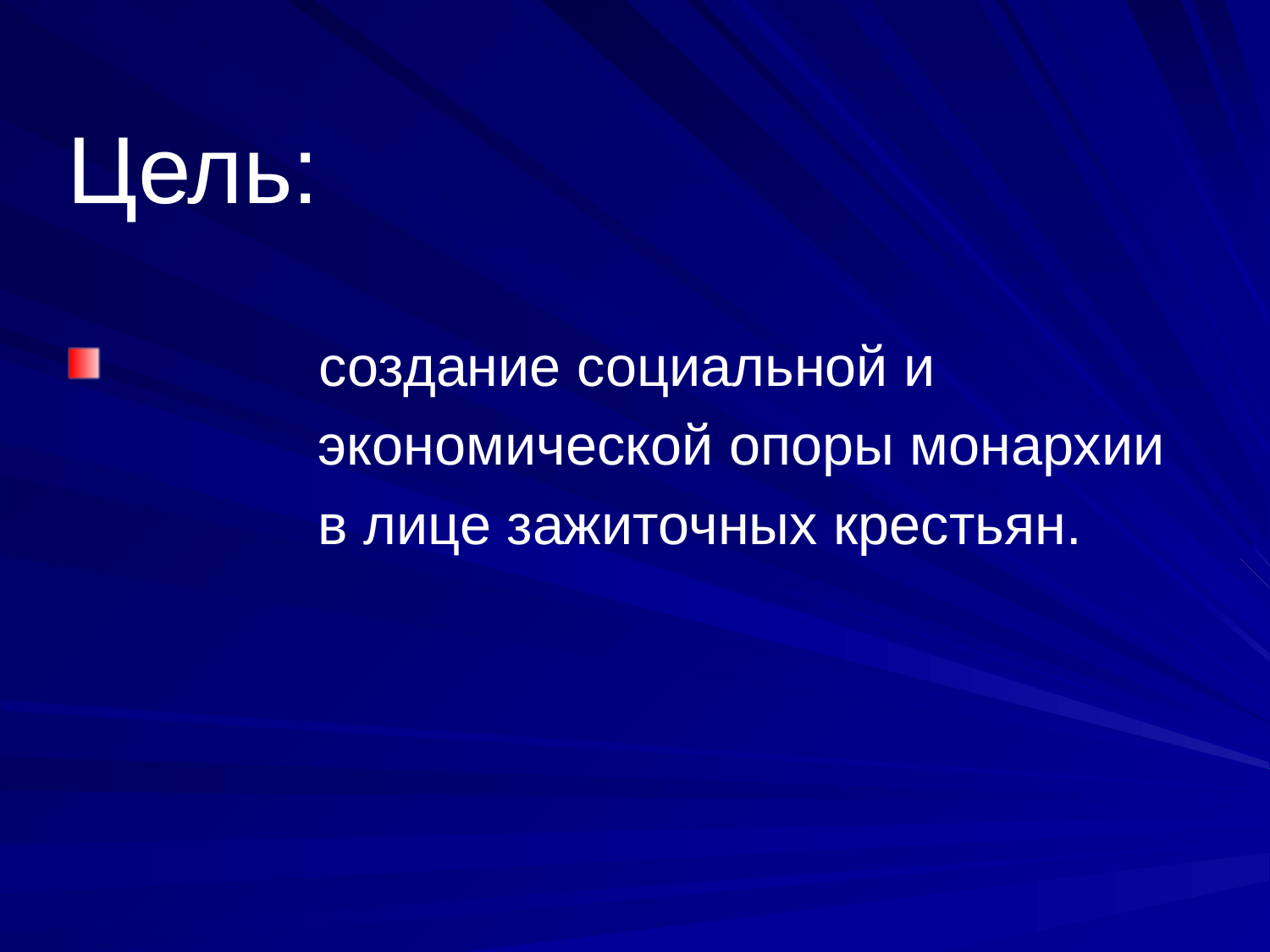

# Цель:
             создание социальной и
                экономической опоры монархии
                в лице зажиточных крестьян.